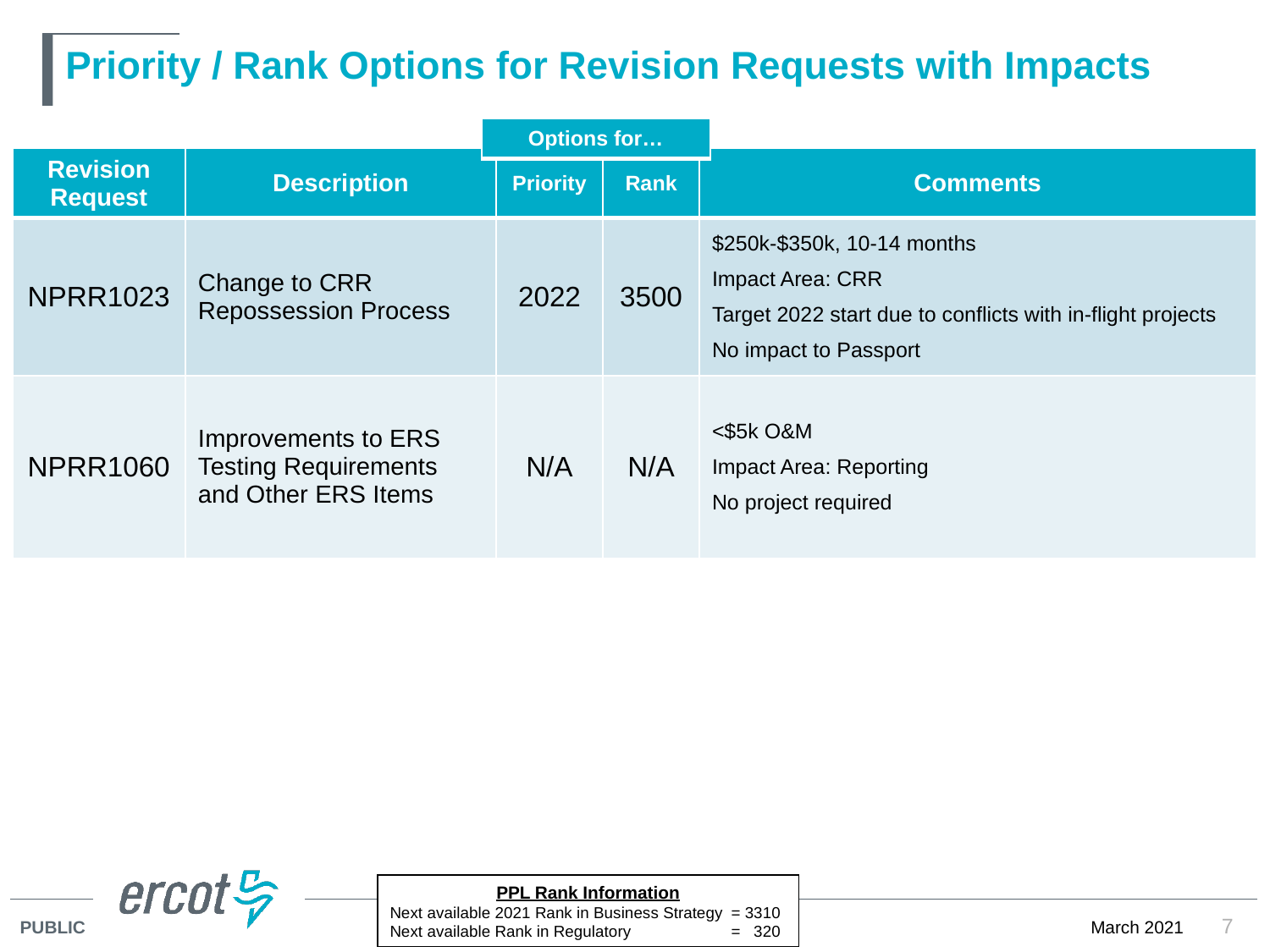

# Priority / Rank Options for Revision Requests with Impacts
| Options for… |
| --- |
| Revision Request | Description | Priority | Rank | Comments |
| --- | --- | --- | --- | --- |
| NPRR1023 | Change to CRR Repossession Process | 2022 | 3500 | $250k-$350k, 10-14 months Impact Area: CRR Target 2022 start due to conflicts with in-flight projects No impact to Passport |
| NPRR1060 | Improvements to ERS Testing Requirements and Other ERS Items | N/A | N/A | <$5k O&M Impact Area: Reporting No project required |
PPL Rank Information
Next available 2021 Rank in Business Strategy 	= 3310
Next available Rank in Regulatory	=   320
7